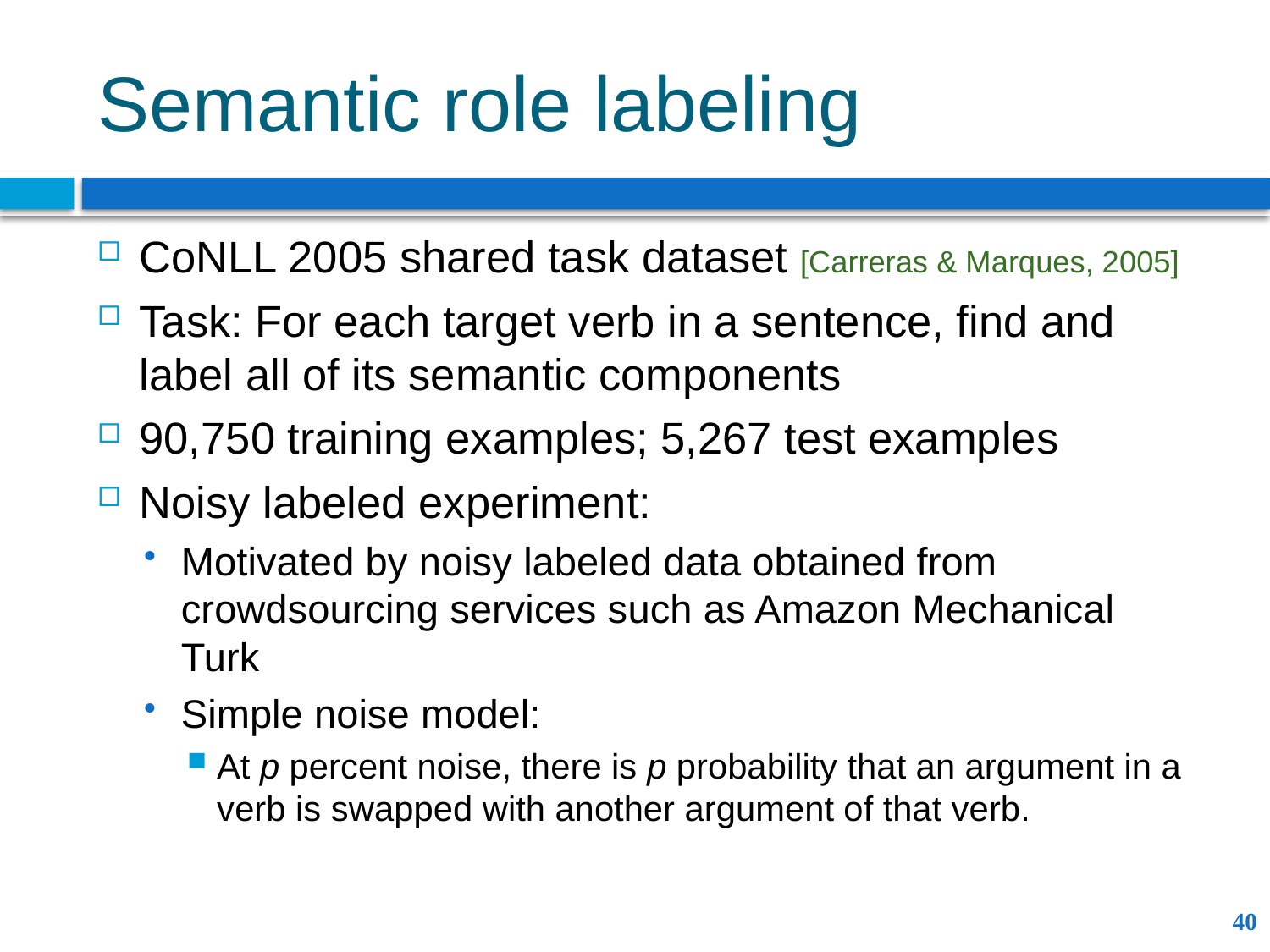

# Semantic role labeling
CoNLL 2005 shared task dataset [Carreras & Marques, 2005]
Task: For each target verb in a sentence, find and label all of its semantic components
90,750 training examples; 5,267 test examples
Noisy labeled experiment:
Motivated by noisy labeled data obtained from crowdsourcing services such as Amazon Mechanical Turk
Simple noise model:
At p percent noise, there is p probability that an argument in a verb is swapped with another argument of that verb.

40